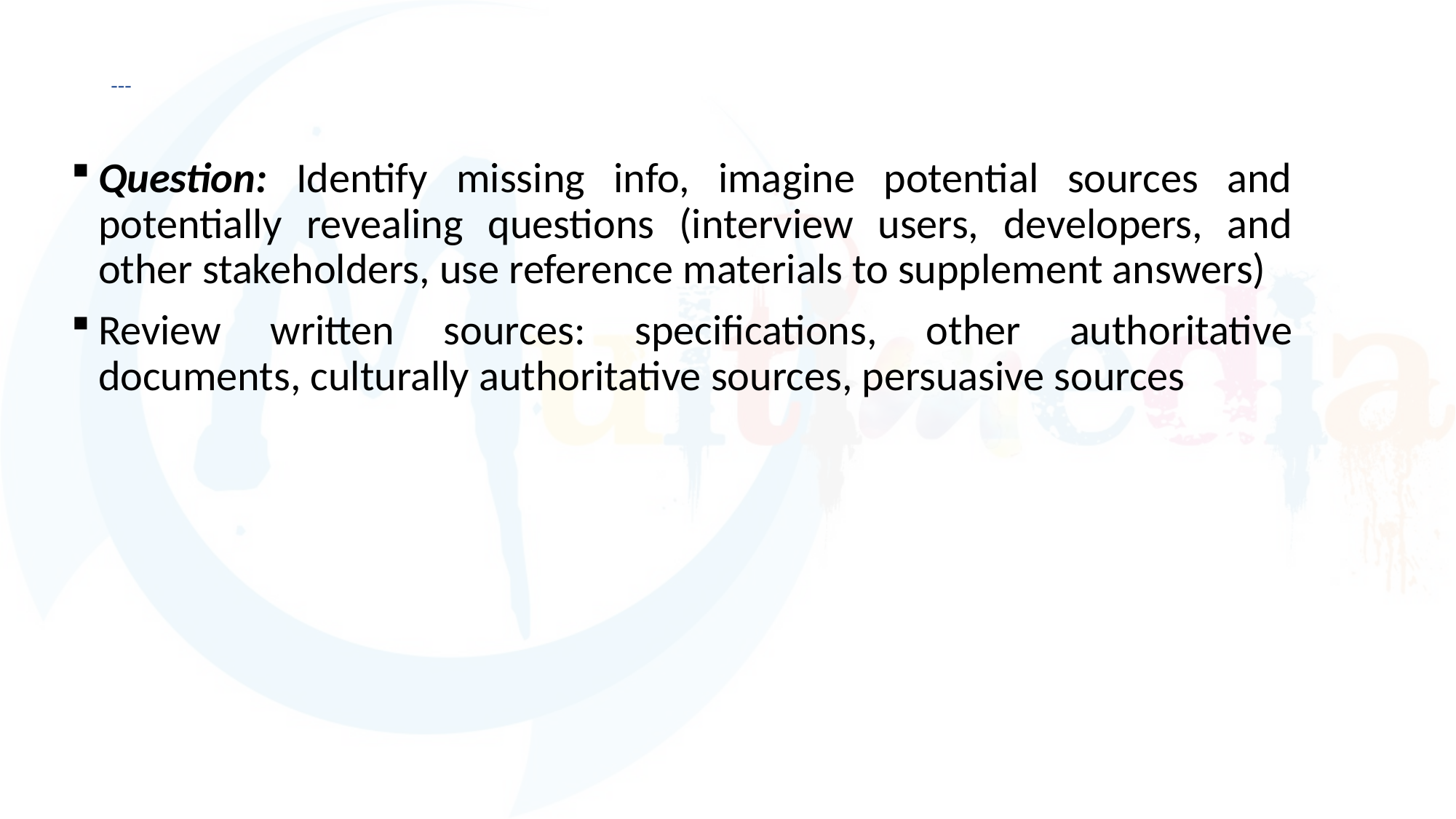

# ---
Question: Identify missing info, imagine potential sources and potentially revealing questions (interview users, developers, and other stakeholders, use reference materials to supplement answers)
Review written sources: specifications, other authoritative documents, culturally authoritative sources, persuasive sources